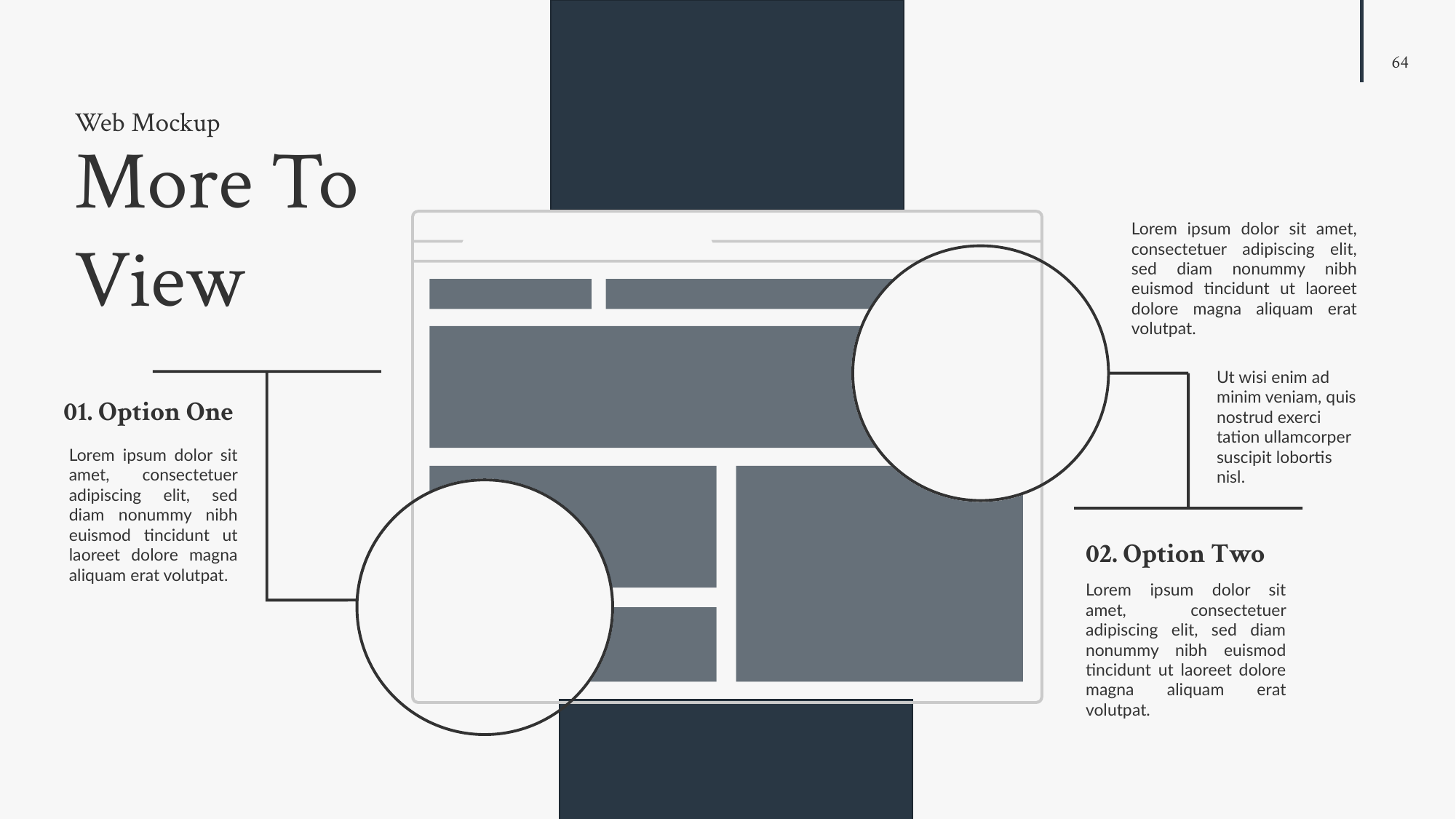

Web Mockup
More To View

Lorem ipsum dolor sit amet, consectetuer adipiscing elit, sed diam nonummy nibh euismod tincidunt ut laoreet dolore magna aliquam erat volutpat.

Ut wisi enim ad minim veniam, quis nostrud exerci tation ullamcorper suscipit lobortis nisl.

01. Option One
Lorem ipsum dolor sit amet, consectetuer adipiscing elit, sed diam nonummy nibh euismod tincidunt ut laoreet dolore magna aliquam erat volutpat.

02. Option Two
Lorem ipsum dolor sit amet, consectetuer adipiscing elit, sed diam nonummy nibh euismod tincidunt ut laoreet dolore magna aliquam erat volutpat.